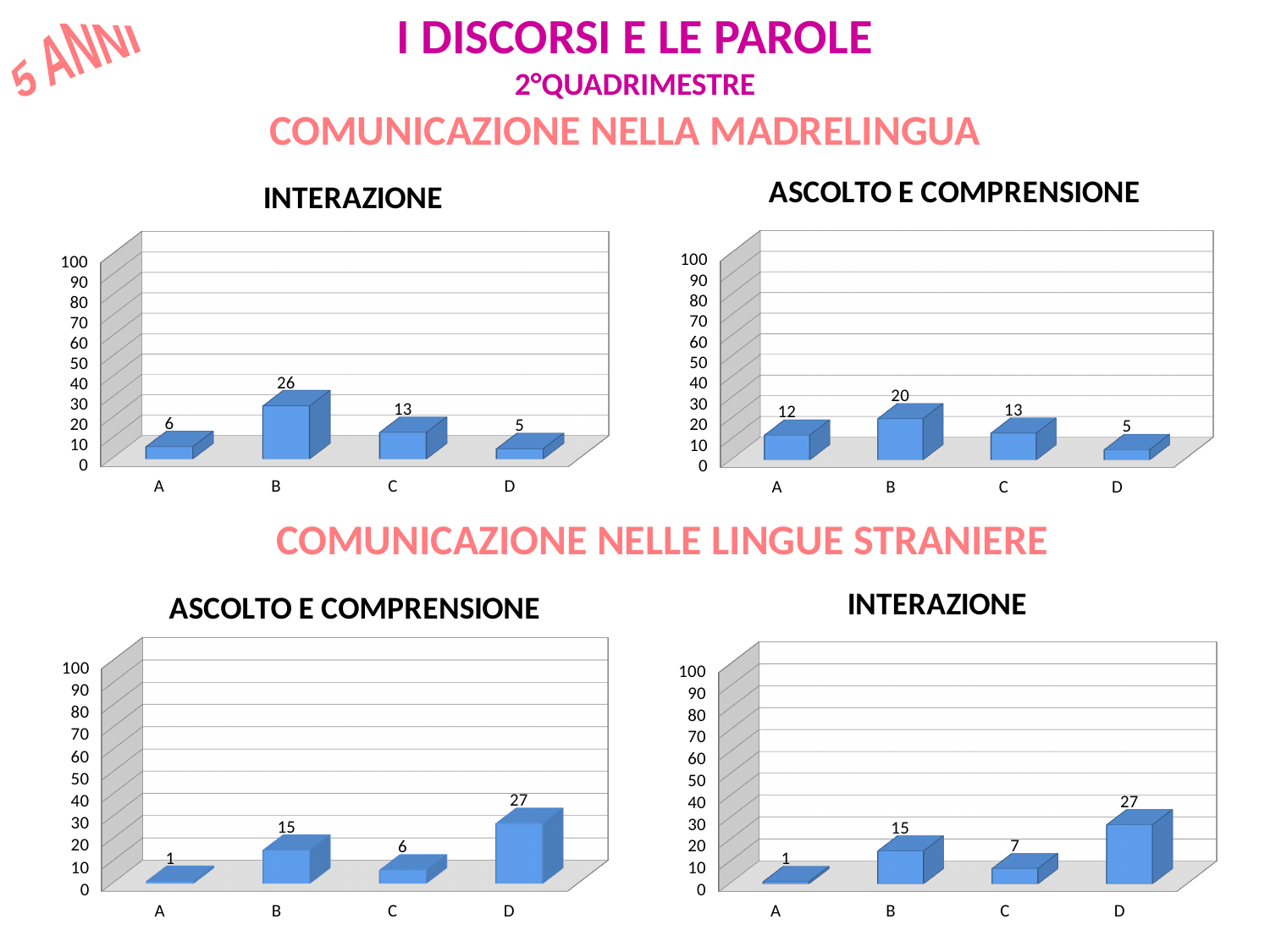

I DISCORSI E LE PAROLE
2°QUADRIMESTRE
5 ANNI
Comunicazione nella madrelingua

[unsupported chart]

[unsupported chart]

Comunicazione nelle lingue straniere

[unsupported chart]

[unsupported chart]